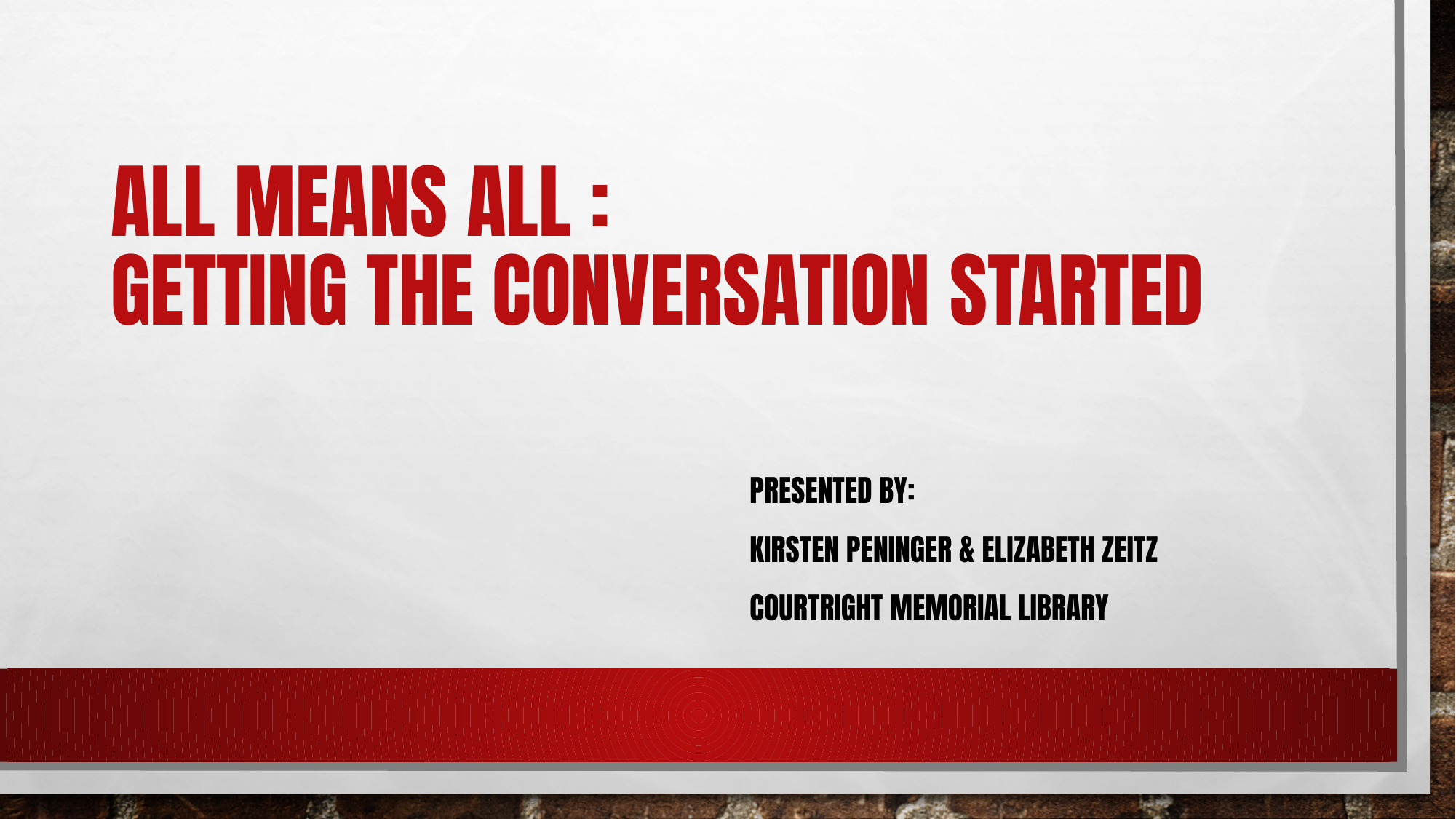

# All means all : Getting the Conversation started
Presented by:
Kirsten Peninger & Elizabeth Zeitz
Courtright Memorial Library